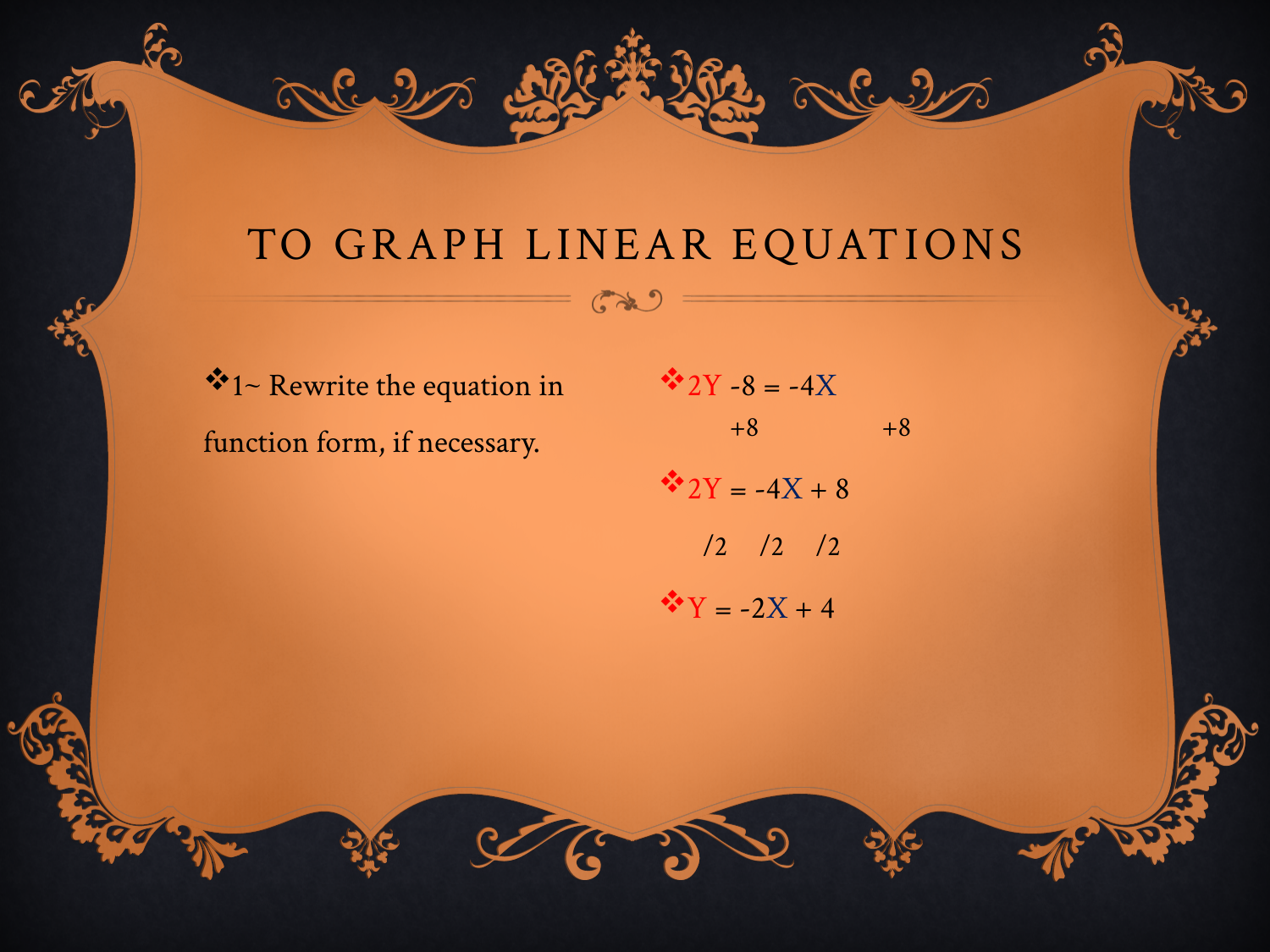

# To graph linear equations
1~ Rewrite the equation in function form, if necessary.
2Y -8 = -4X
+8	    +8
2Y = -4X + 8
       /2     /2     /2
Y = -2X + 4